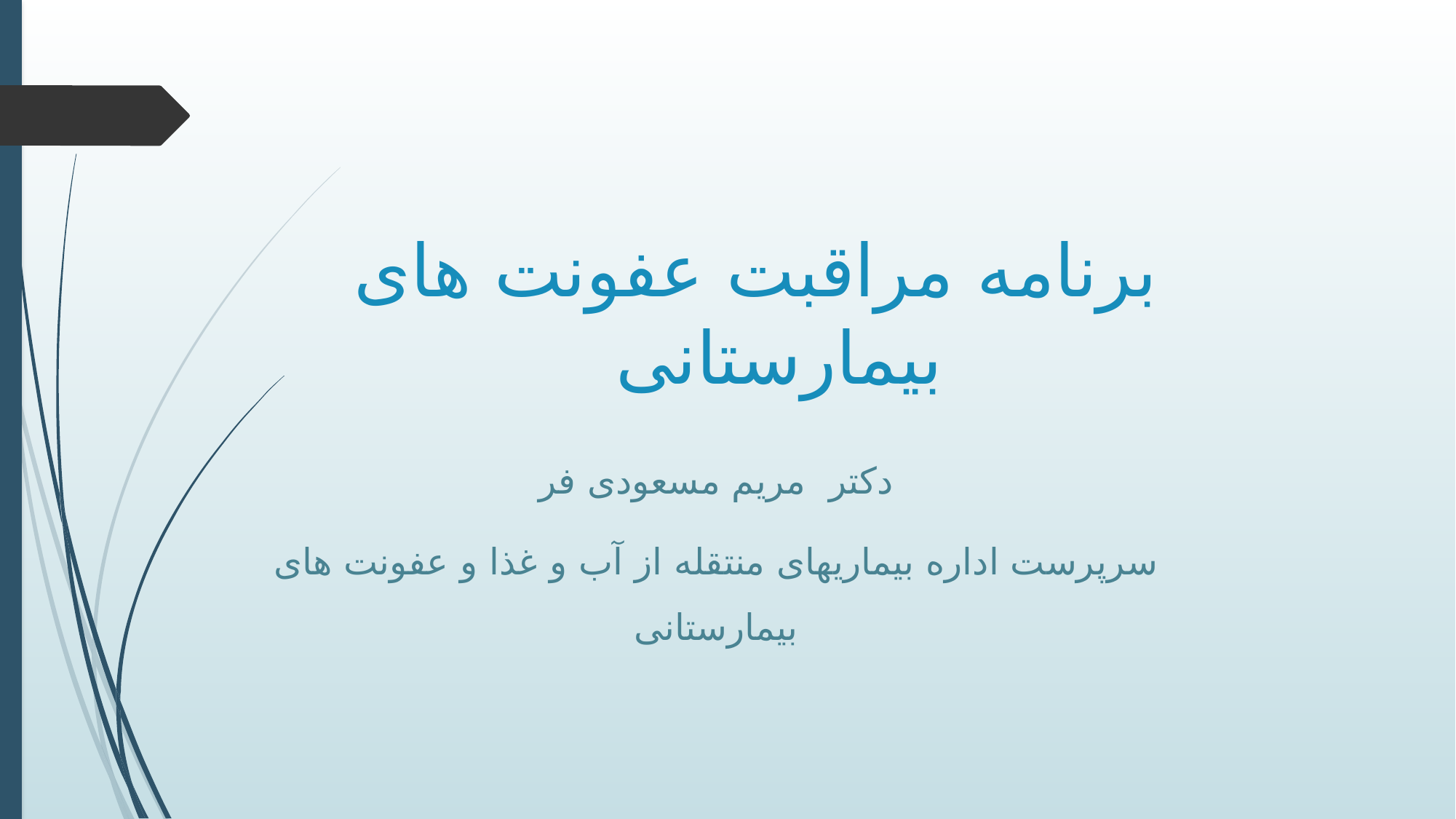

# برنامه مراقبت عفونت های بیمارستانی
دکتر  مریم مسعودی فر
سرپرست اداره بیماریهای منتقله از آب و غذا و عفونت های بیمارستانی